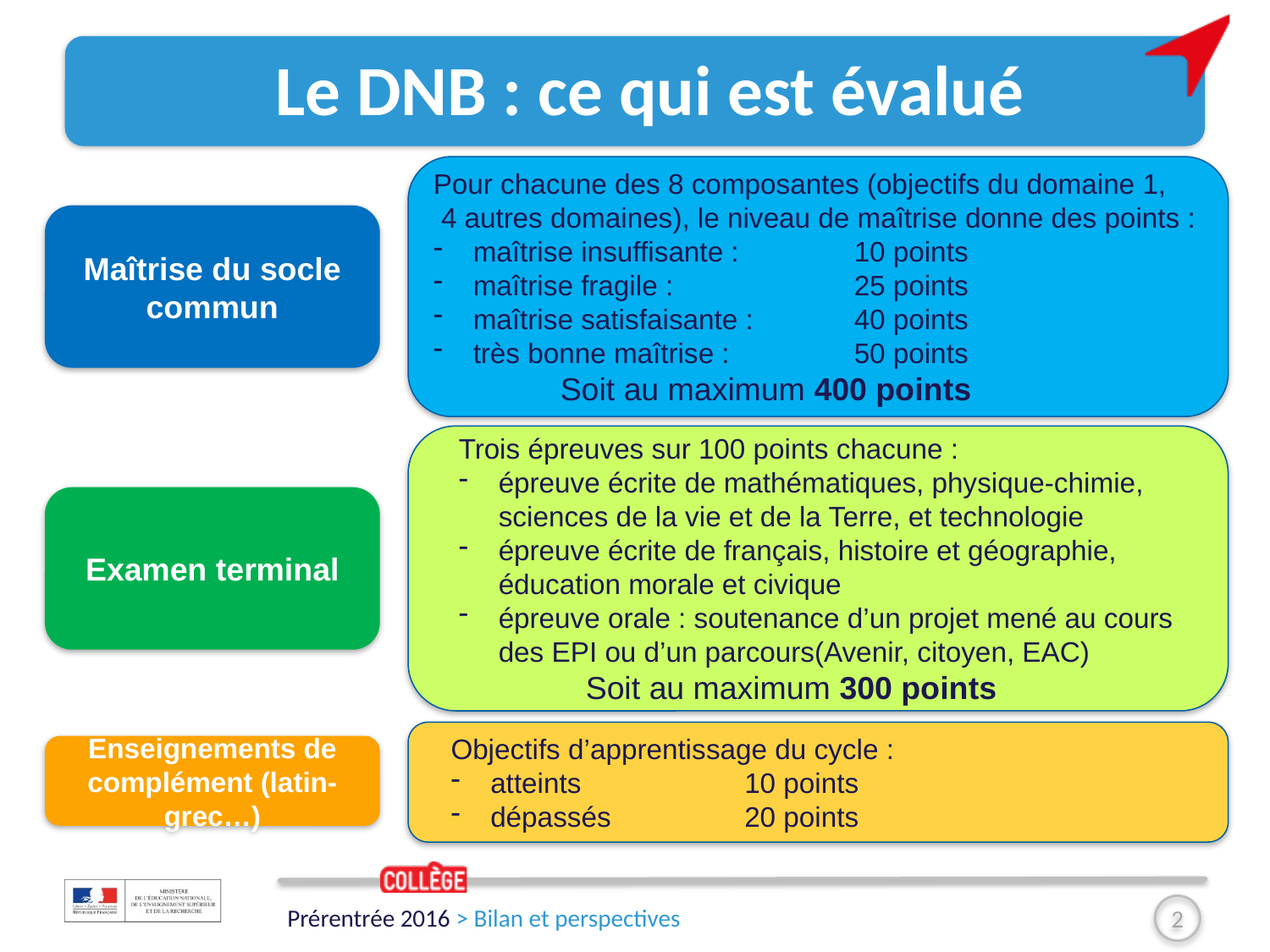

# Le DNB : ce qui est évalué
Pour chacune des 8 composantes (objectifs du domaine 1,
 4 autres domaines), le niveau de maîtrise donne des points :
maîtrise insuffisante : 	10 points
maîtrise fragile : 		25 points
maîtrise satisfaisante : 	40 points
très bonne maîtrise : 	50 points
	Soit au maximum 400 points
Maîtrise du socle commun
Trois épreuves sur 100 points chacune :
épreuve écrite de mathématiques, physique-chimie, sciences de la vie et de la Terre, et technologie
épreuve écrite de français, histoire et géographie, éducation morale et civique
épreuve orale : soutenance d’un projet mené au cours des EPI ou d’un parcours(Avenir, citoyen, EAC)
	Soit au maximum 300 points
Examen terminal
Objectifs d’apprentissage du cycle :
atteints		10 points
dépassés		20 points
Enseignements de complément (latin-grec…)